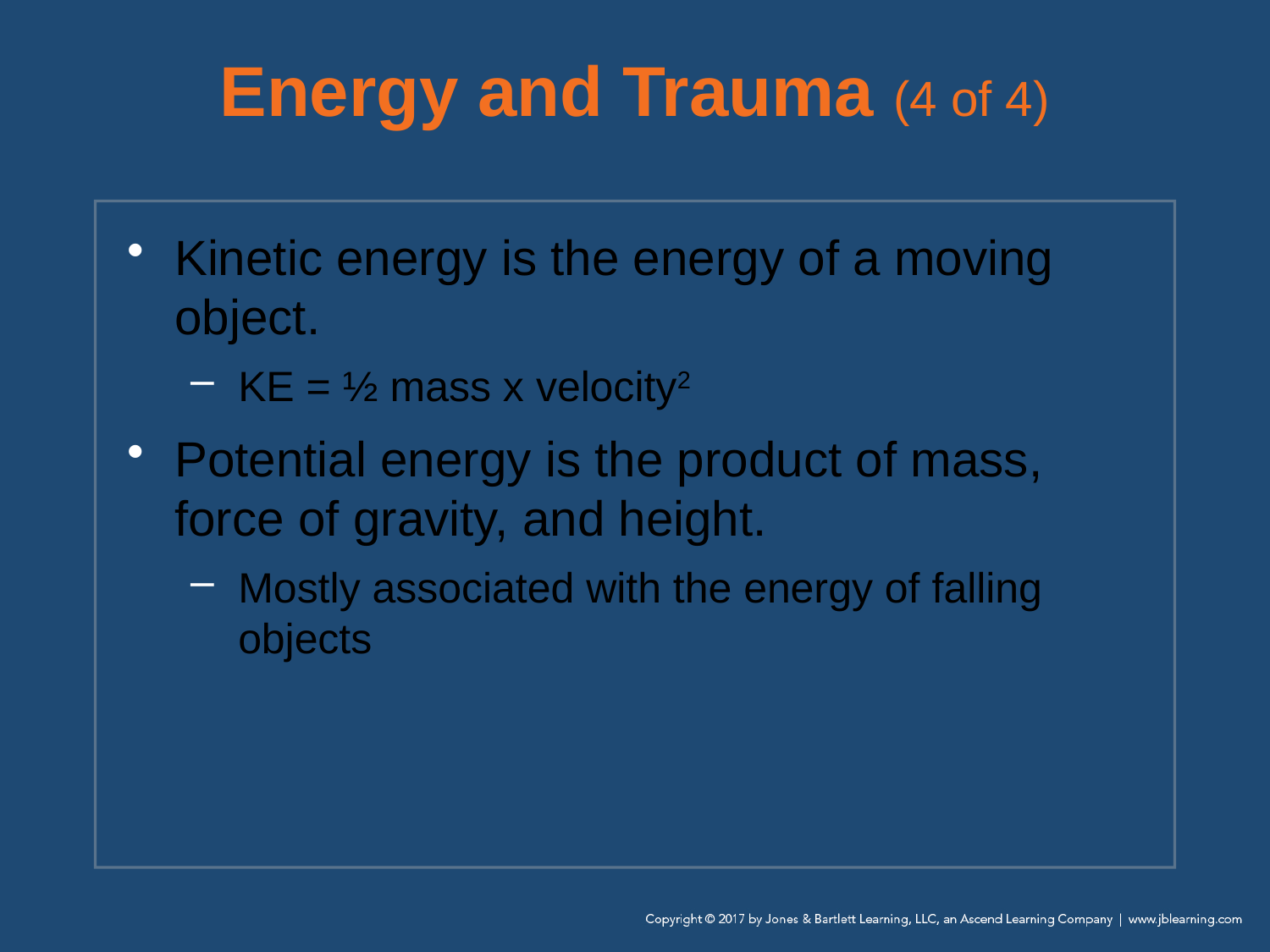

# Energy and Trauma (4 of 4)
Kinetic energy is the energy of a moving object.
KE = ½ mass x velocity2
Potential energy is the product of mass, force of gravity, and height.
Mostly associated with the energy of falling objects